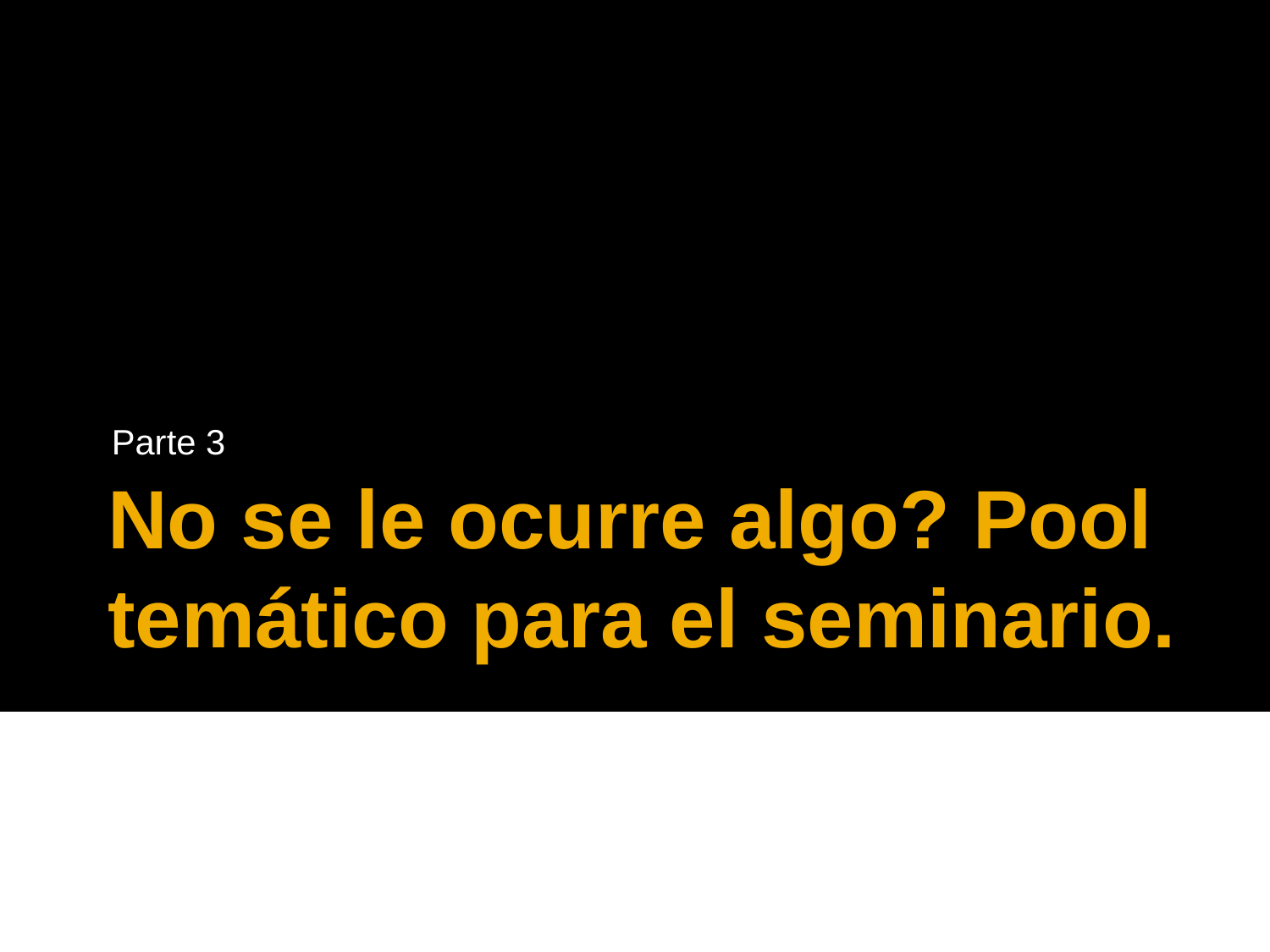

Parte 3
No se le ocurre algo? Pool temático para el seminario.